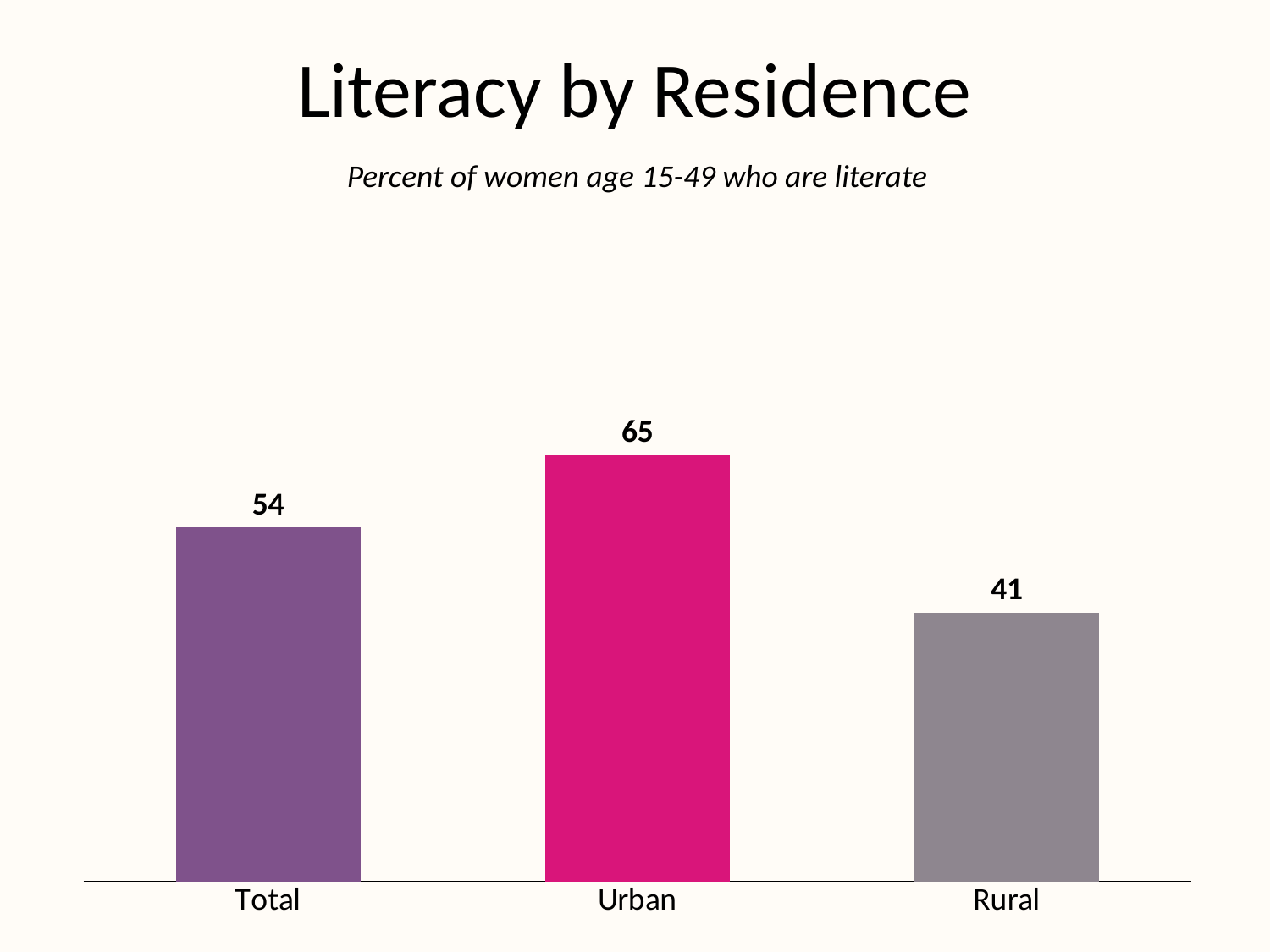

# Literacy by Residence
Percent of women age 15-49 who are literate

### Chart

| Category | Women |
|---|---|
| Total | 54.0 |
| Urban | 65.0 |
| Rural | 41.0 |